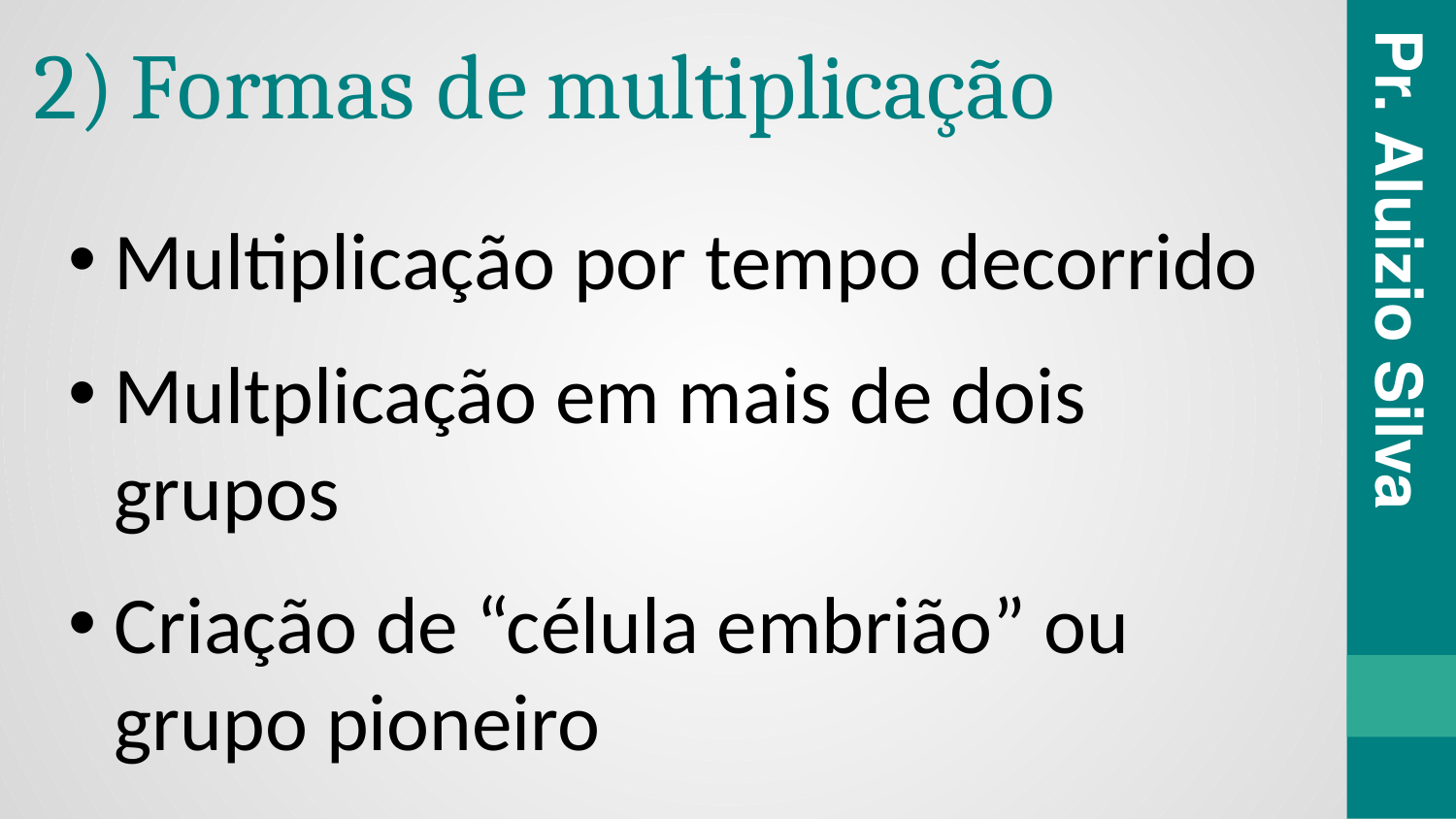

# 2) Formas de multiplicação
Multiplicação por tempo decorrido
Multplicação em mais de dois grupos
Criação de “célula embrião” ou grupo pioneiro
Pr. Aluizio Silva